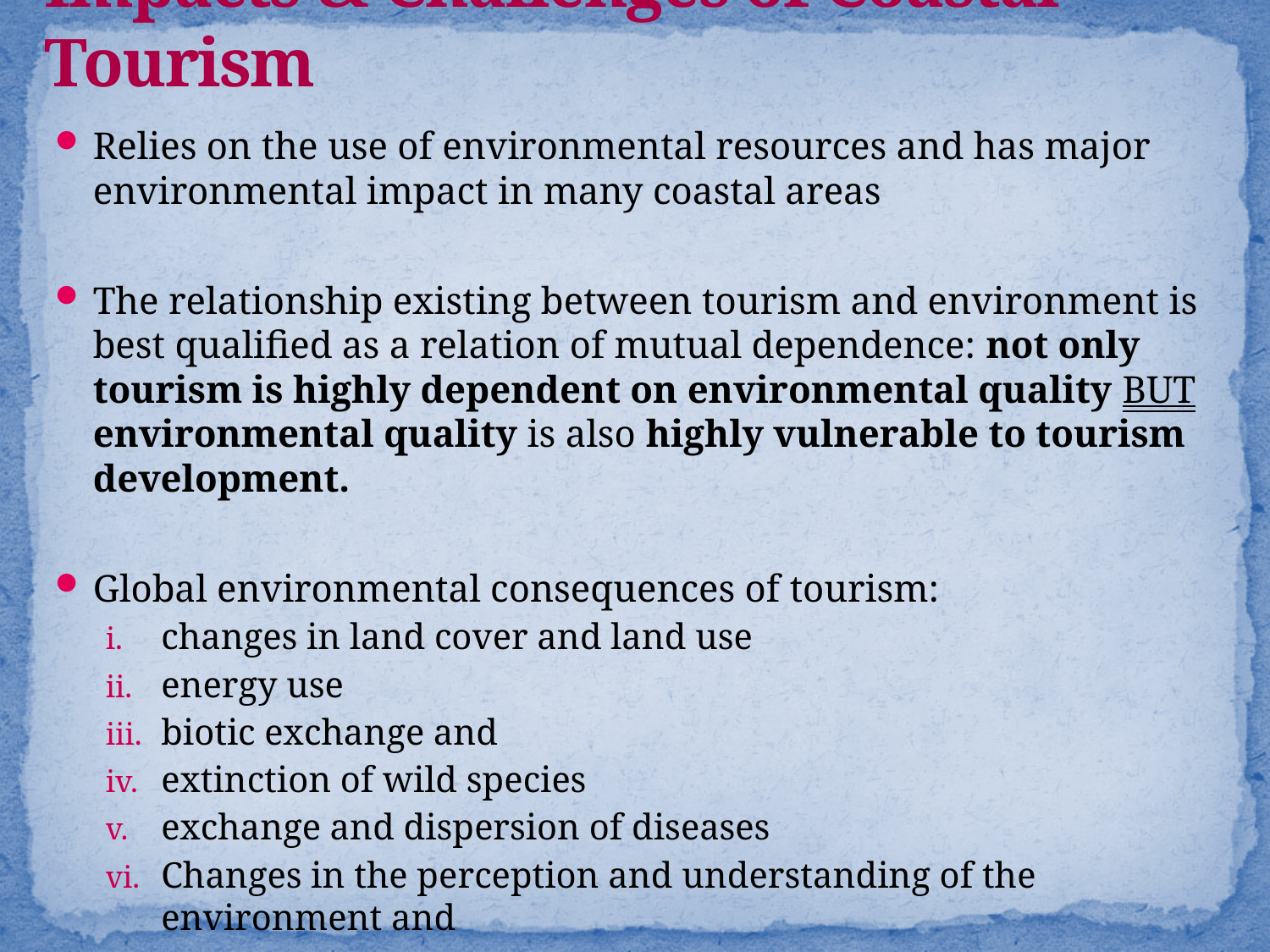

# Impacts & Challenges of Coastal Tourism
Relies on the use of environmental resources and has major environmental impact in many coastal areas

The relationship existing between tourism and environment is best qualified as a relation of mutual dependence: not only tourism is highly dependent on environmental quality BUT environmental quality is also highly vulnerable to tourism development.

Global environmental consequences of tourism:
changes in land cover and land use
energy use
biotic exchange and
extinction of wild species
exchange and dispersion of diseases
Changes in the perception and understanding of the environment and
water use.